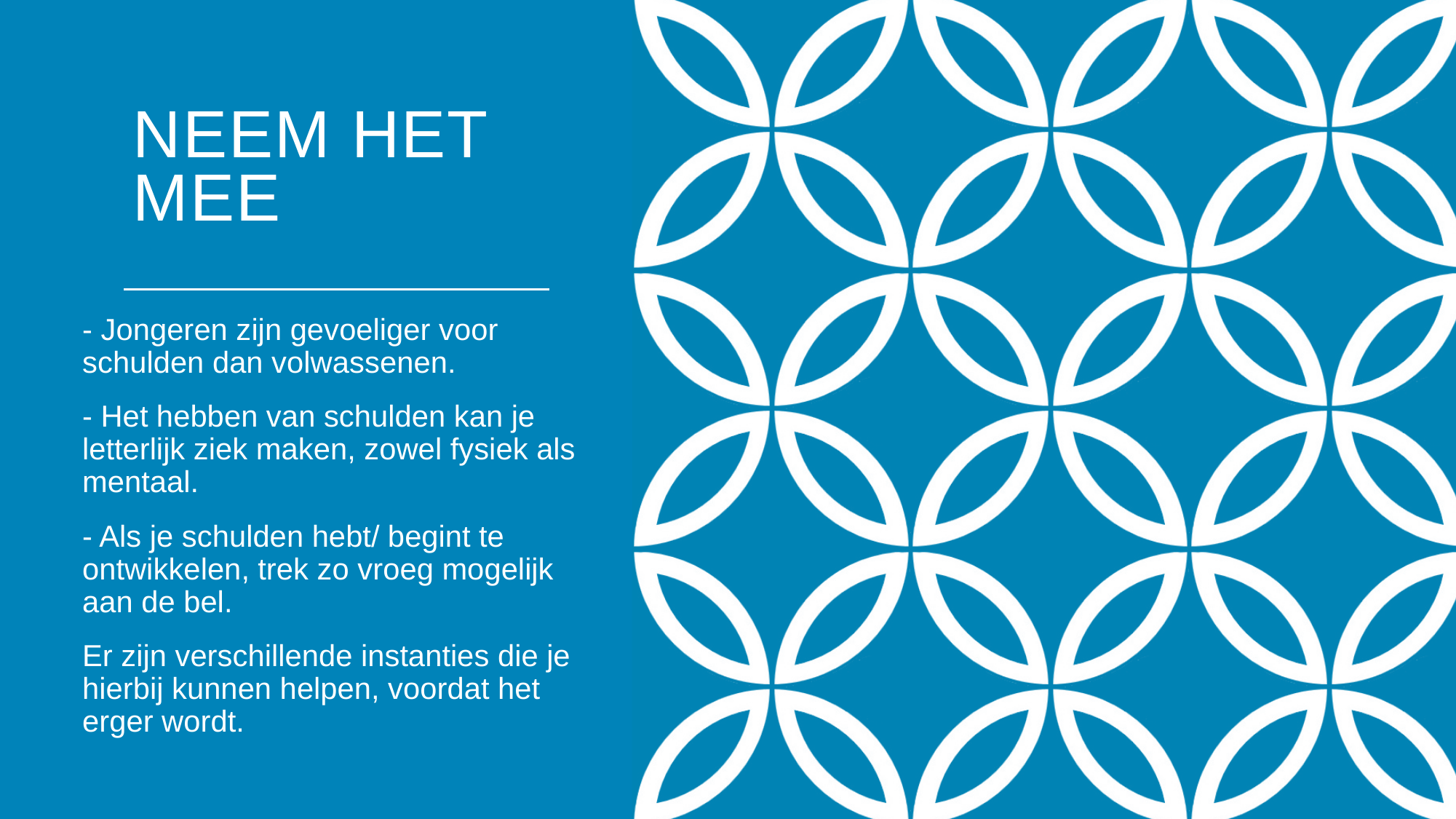

# Neem het mee
- Jongeren zijn gevoeliger voor schulden dan volwassenen.
- Het hebben van schulden kan je letterlijk ziek maken, zowel fysiek als mentaal.
- Als je schulden hebt/ begint te ontwikkelen, trek zo vroeg mogelijk aan de bel.
Er zijn verschillende instanties die je hierbij kunnen helpen, voordat het erger wordt.